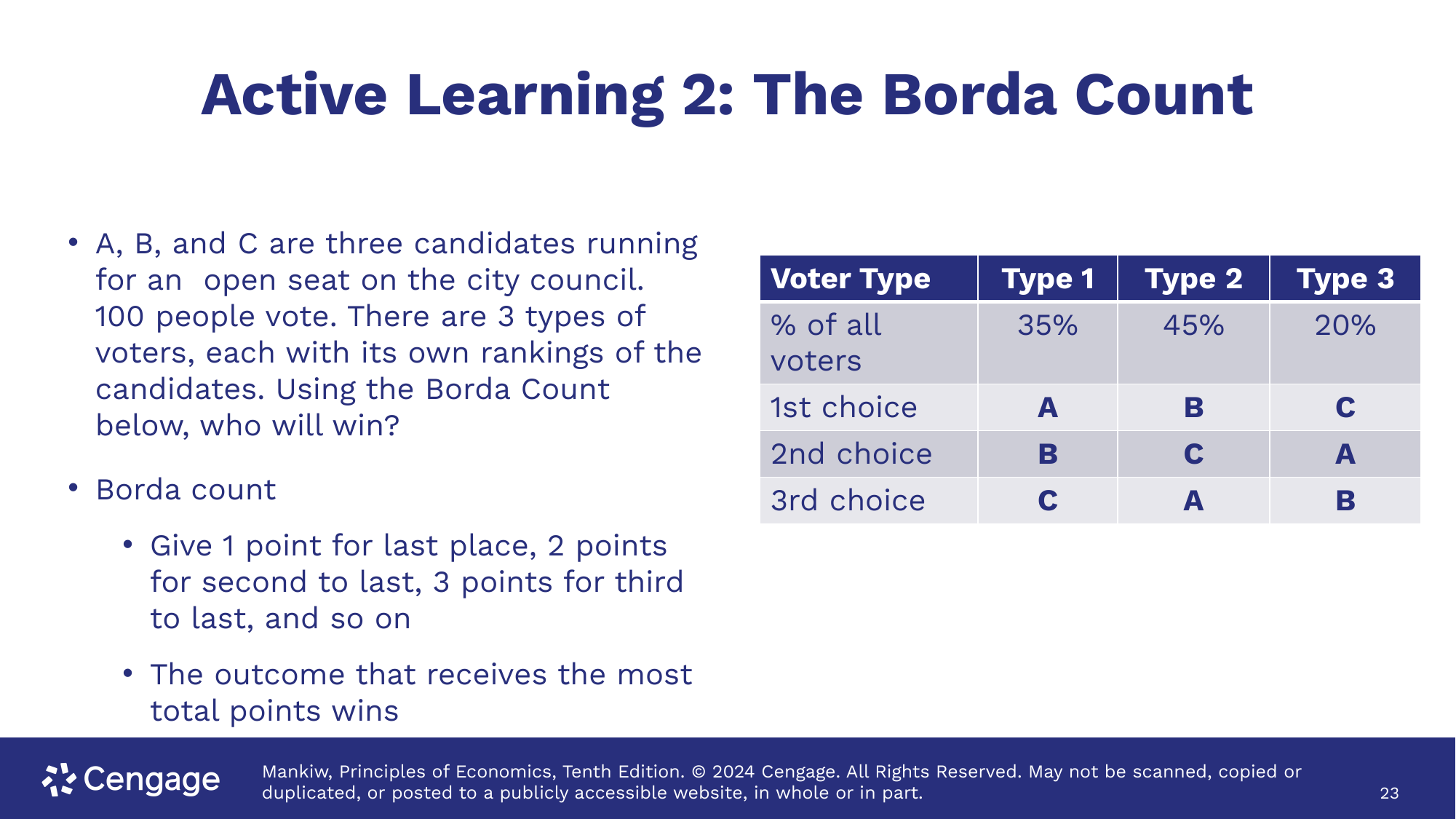

# Active Learning 2: The Borda Count
A, B, and C are three candidates running for an  open seat on the city council.  100 people vote. There are 3 types of voters, each with its own rankings of the candidates. Using the Borda Count below, who will win?
Borda count
Give 1 point for last place, 2 points for second to last, 3 points for third to last, and so on
The outcome that receives the most total points wins
| Voter Type | Type 1 | Type 2 | Type 3 |
| --- | --- | --- | --- |
| % of all voters | 35% | 45% | 20% |
| 1st choice | A | B | C |
| 2nd choice | B | C | A |
| 3rd choice | C | A | B |